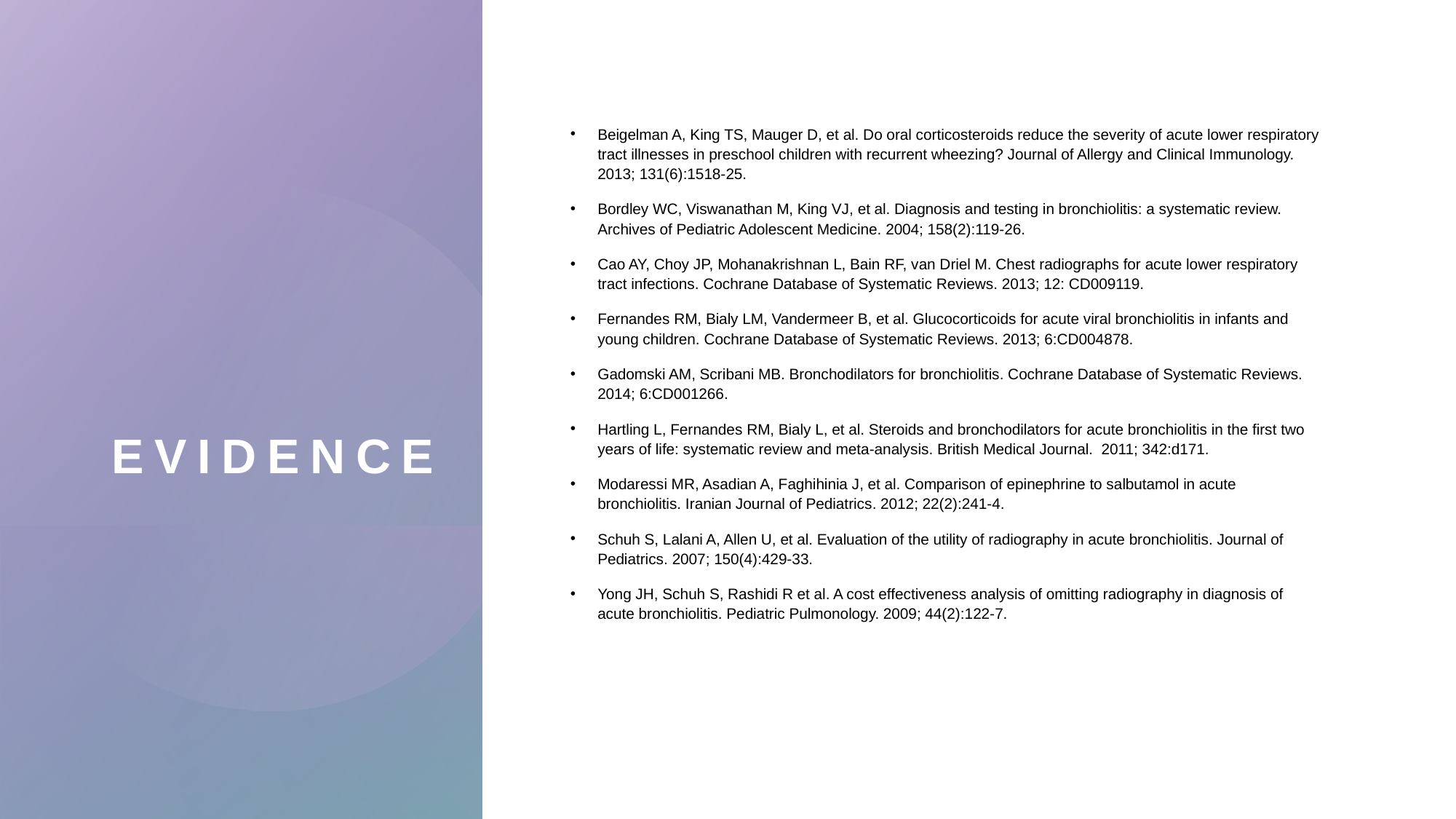

# evidence
Beigelman A, King TS, Mauger D, et al. Do oral corticosteroids reduce the severity of acute lower respiratory tract illnesses in preschool children with recurrent wheezing? Journal of Allergy and Clinical Immunology. 2013; 131(6):1518-25.
Bordley WC, Viswanathan M, King VJ, et al. Diagnosis and testing in bronchiolitis: a systematic review. Archives of Pediatric Adolescent Medicine. 2004; 158(2):119-26.
Cao AY, Choy JP, Mohanakrishnan L, Bain RF, van Driel M. Chest radiographs for acute lower respiratory tract infections. Cochrane Database of Systematic Reviews. 2013; 12: CD009119.
Fernandes RM, Bialy LM, Vandermeer B, et al. Glucocorticoids for acute viral bronchiolitis in infants and young children. Cochrane Database of Systematic Reviews. 2013; 6:CD004878.
Gadomski AM, Scribani MB. Bronchodilators for bronchiolitis. Cochrane Database of Systematic Reviews. 2014; 6:CD001266.
Hartling L, Fernandes RM, Bialy L, et al. Steroids and bronchodilators for acute bronchiolitis in the first two years of life: systematic review and meta-analysis. British Medical Journal.  2011; 342:d171.
Modaressi MR, Asadian A, Faghihinia J, et al. Comparison of epinephrine to salbutamol in acute bronchiolitis. Iranian Journal of Pediatrics. 2012; 22(2):241-4.
Schuh S, Lalani A, Allen U, et al. Evaluation of the utility of radiography in acute bronchiolitis. Journal of Pediatrics. 2007; 150(4):429-33.
Yong JH, Schuh S, Rashidi R et al. A cost effectiveness analysis of omitting radiography in diagnosis of acute bronchiolitis. Pediatric Pulmonology. 2009; 44(2):122-7.